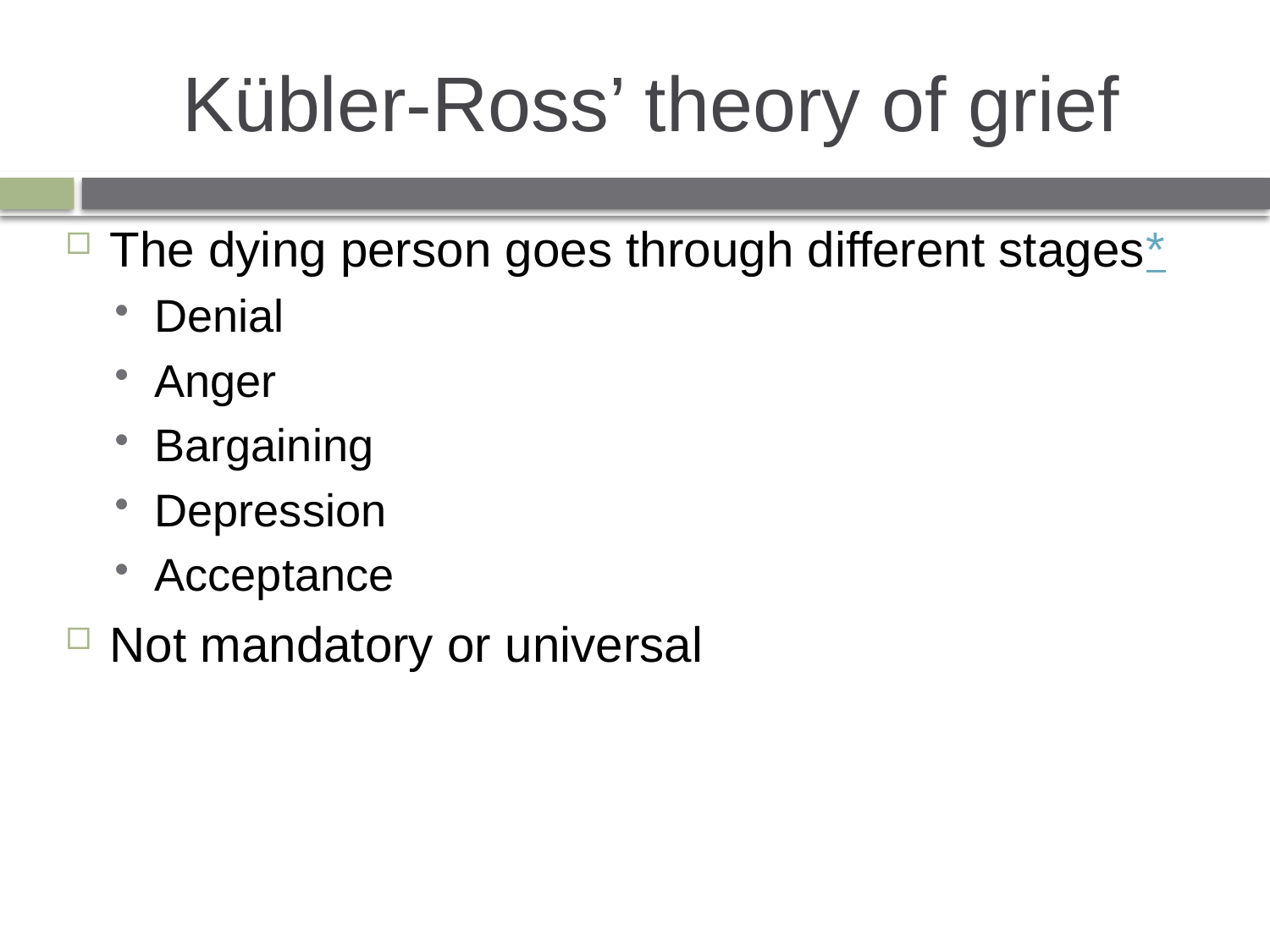

# Kübler-Ross’ theory of grief
The dying person goes through different stages*
Denial
Anger
Bargaining
Depression
Acceptance
Not mandatory or universal